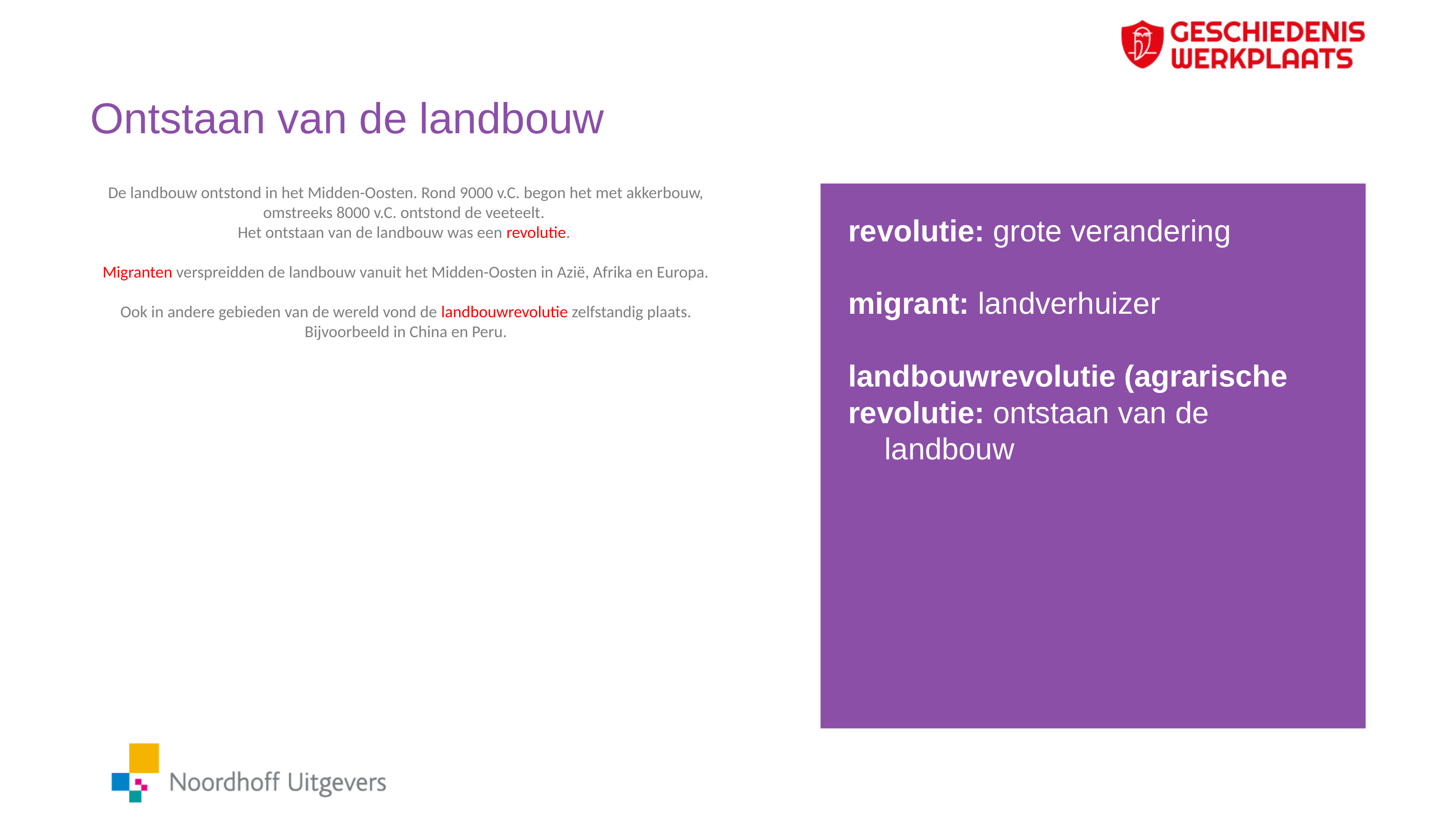

# Ontstaan van de landbouw
De landbouw ontstond in het Midden-Oosten. Rond 9000 v.C. begon het met akkerbouw, omstreeks 8000 v.C. ontstond de veeteelt.
Het ontstaan van de landbouw was een revolutie.

Migranten verspreidden de landbouw vanuit het Midden-Oosten in Azië, Afrika en Europa.

Ook in andere gebieden van de wereld vond de landbouwrevolutie zelfstandig plaats. Bijvoorbeeld in China en Peru.

revolutie: grote verandering

migrant: landverhuizer

landbouwrevolutie (agrarische
revolutie: ontstaan van de landbouw